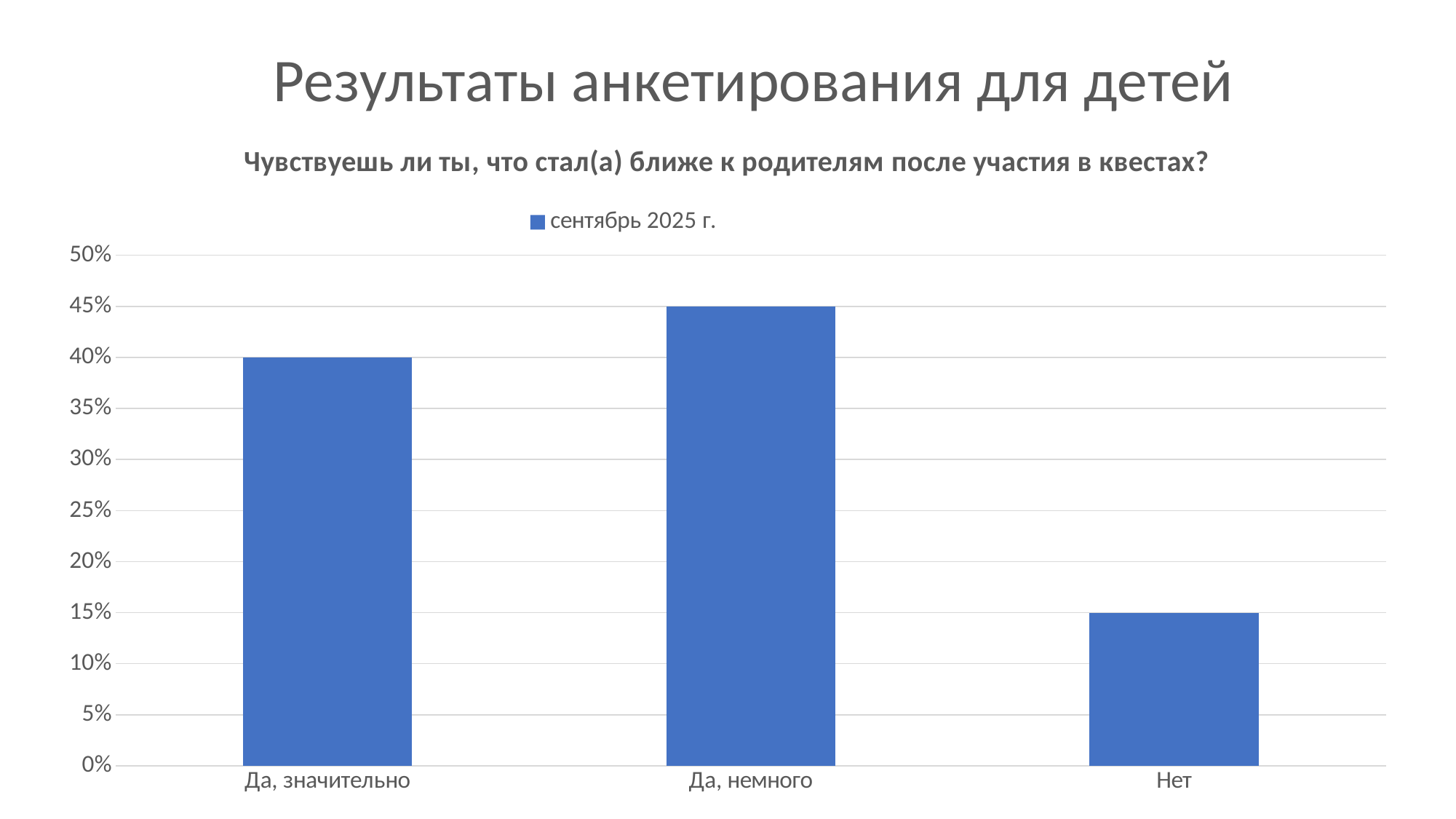

# Результаты анкетирования для детей

### Chart: Чувствуешь ли ты, что стал(а) ближе к родителям после участия в квестах?

| Category | сентябрь 2025 г. |
|---|---|
| Да, значительно | 0.4 |
| Да, немного | 0.45 |
| Нет | 0.15 |